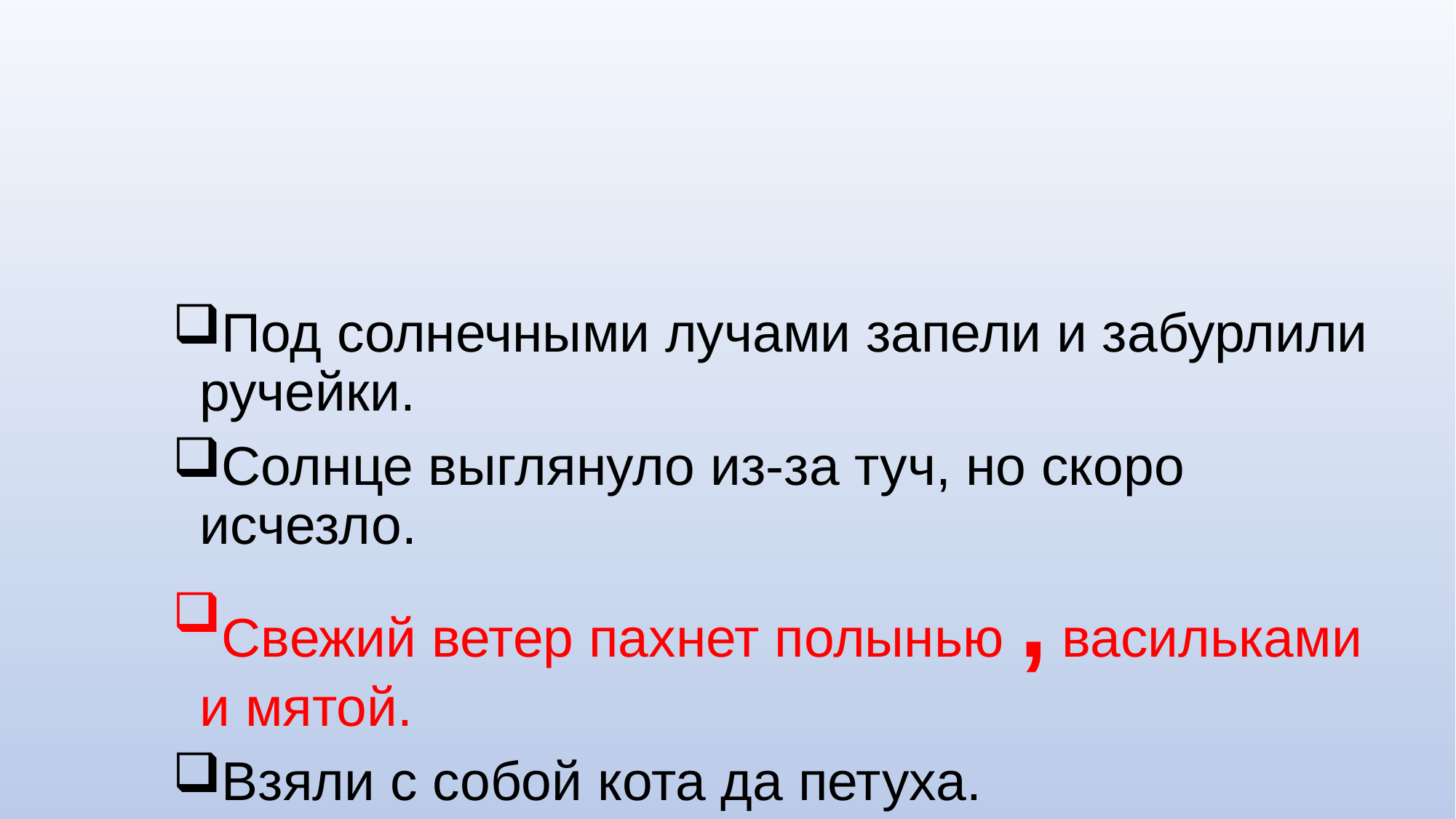

#
Под солнечными лучами запели и забурлили ручейки.
Солнце выглянуло из-за туч, но скоро исчезло.
Свежий ветер пахнет полынью , васильками и мятой.
Взяли с собой кота да петуха.